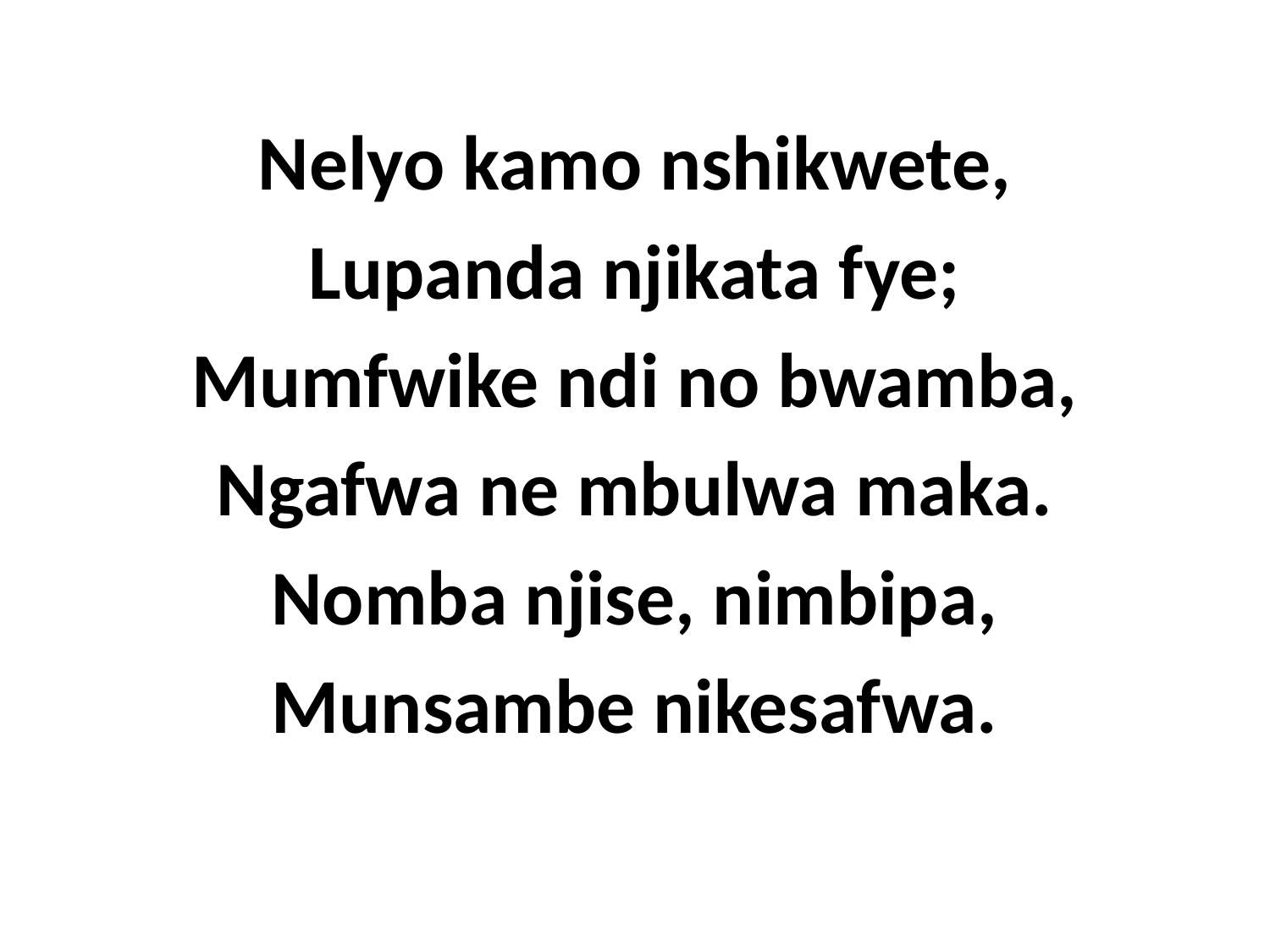

Nelyo kamo nshikwete,
Lupanda njikata fye;
Mumfwike ndi no bwamba,
Ngafwa ne mbulwa maka.
Nomba njise, nimbipa,
Munsambe nikesafwa.